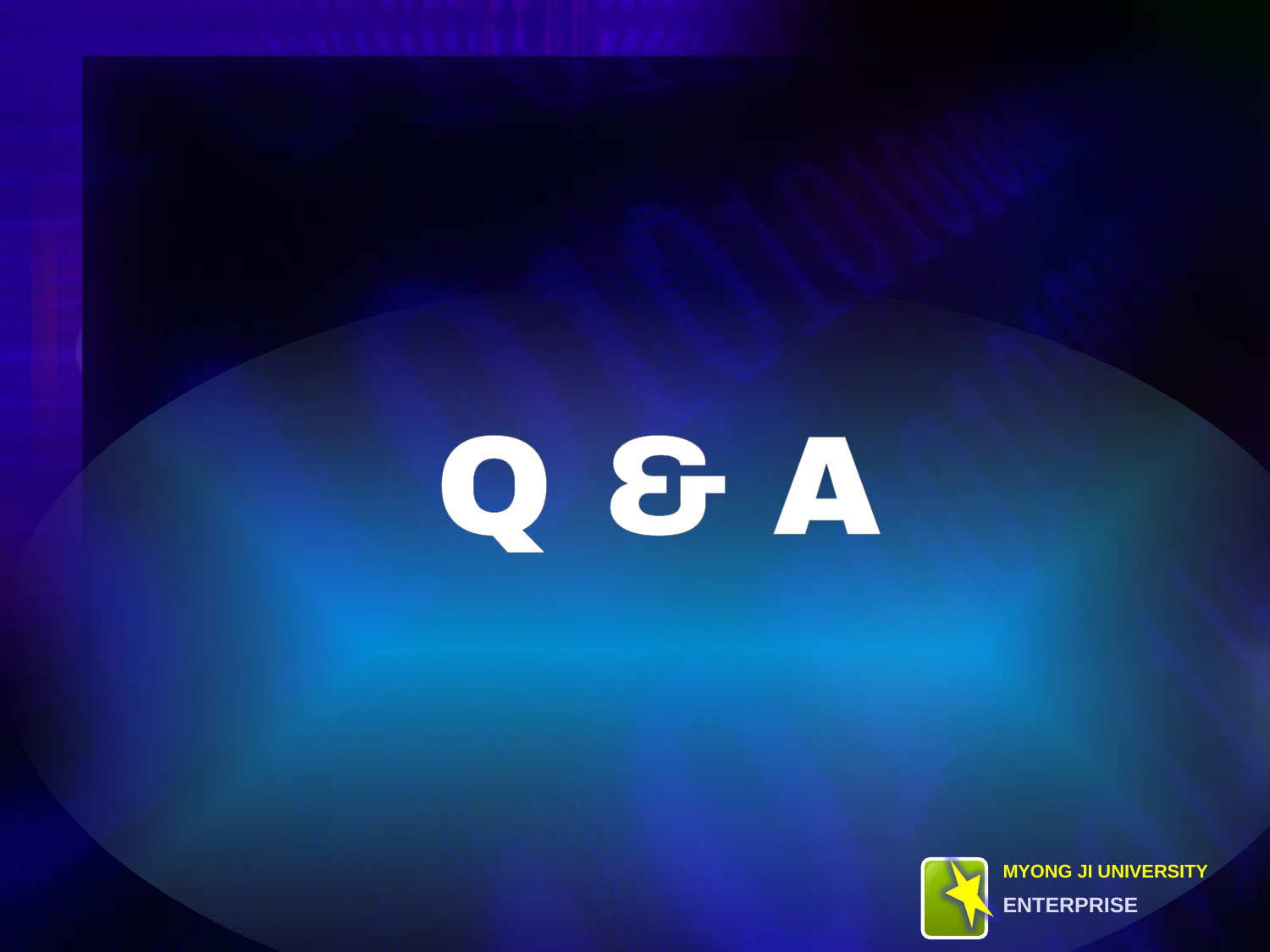

Q & A
MYONG JI UNIVERSITY
EnTERPRISE